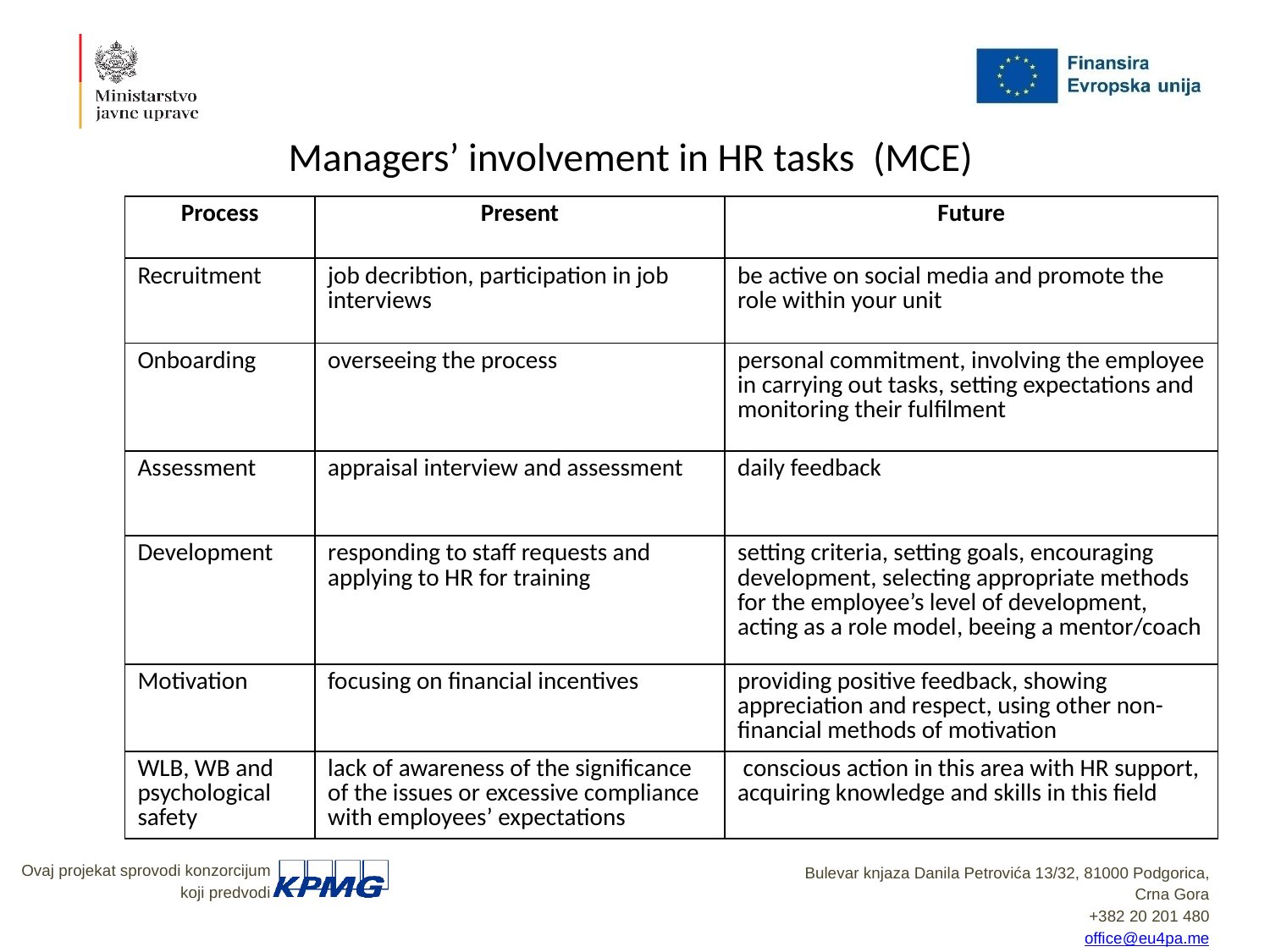

# Managers’ involvement in HR tasks  (MCE)
| Process | Present | Future |
| --- | --- | --- |
| Recruitment | job decribtion, participation in job interviews | be active on social media and promote the role within your unit |
| Onboarding | overseeing the process | personal commitment, involving the employee in carrying out tasks, setting expectations and monitoring their fulfilment |
| Assessment | appraisal interview and assessment | daily feedback |
| Development | responding to staff requests and applying to HR for training | setting criteria, setting goals, encouraging development, selecting appropriate methods for the employee’s level of development, acting as a role model, beeing a mentor/coach |
| Motivation | focusing on financial incentives | providing positive feedback, showing appreciation and respect, using other non-financial methods of motivation |
| WLB, WB and psychological safety | lack of awareness of the significance of the issues or excessive compliance with employees’ expectations | conscious action in this area with HR support, acquiring knowledge and skills in this field |